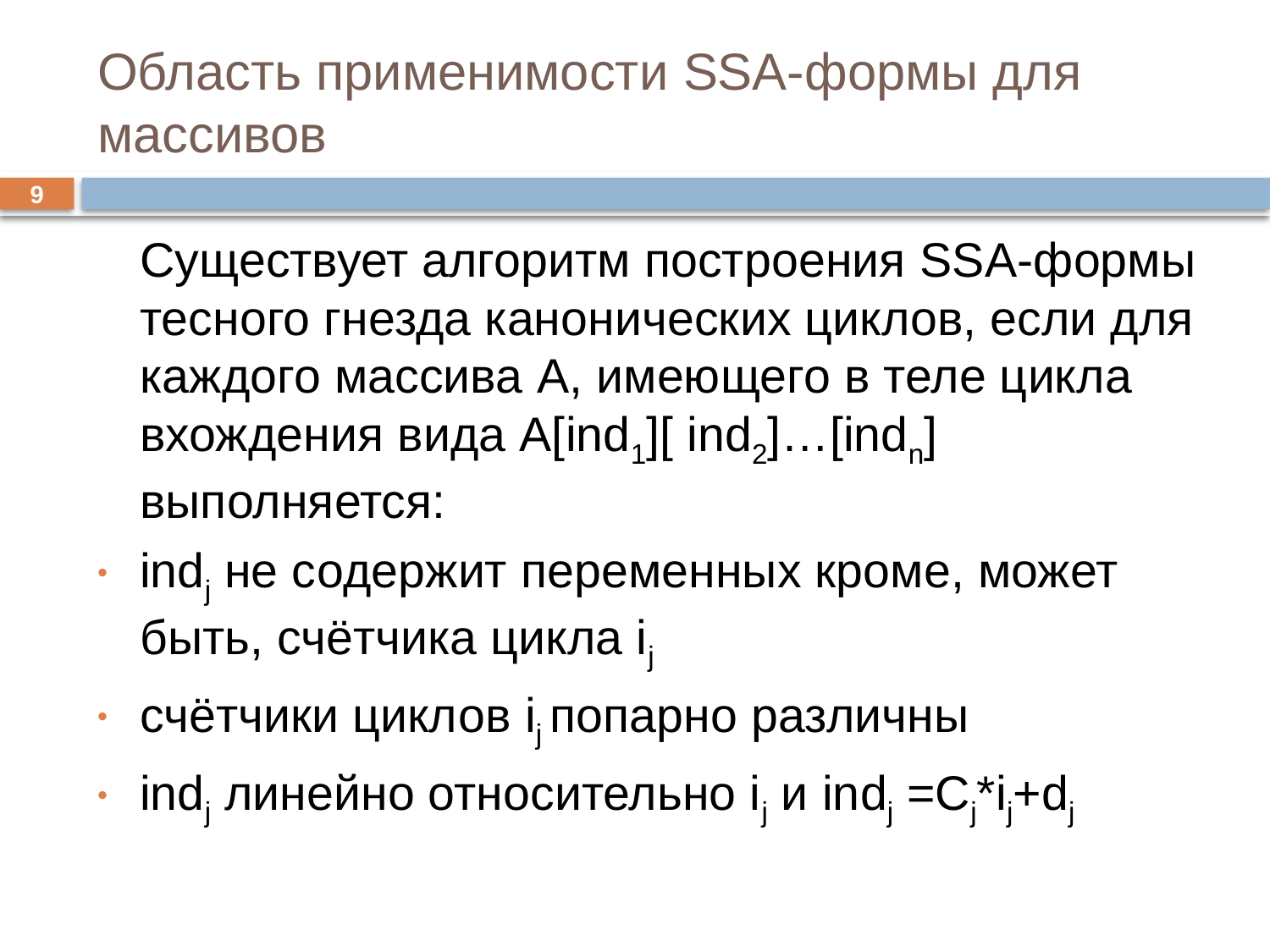

# Область применимости SSA-формы для массивов
9
	Существует алгоритм построения SSA-формы тесного гнезда канонических циклов, если для каждого массива A, имеющего в теле цикла вхождения вида A[ind1][ ind2]…[indn] выполняется:
indj не содержит переменных кроме, может быть, счётчика цикла ij
счётчики циклов ij попарно различны
indj линейно относительно ij и indj =Cj*ij+dj